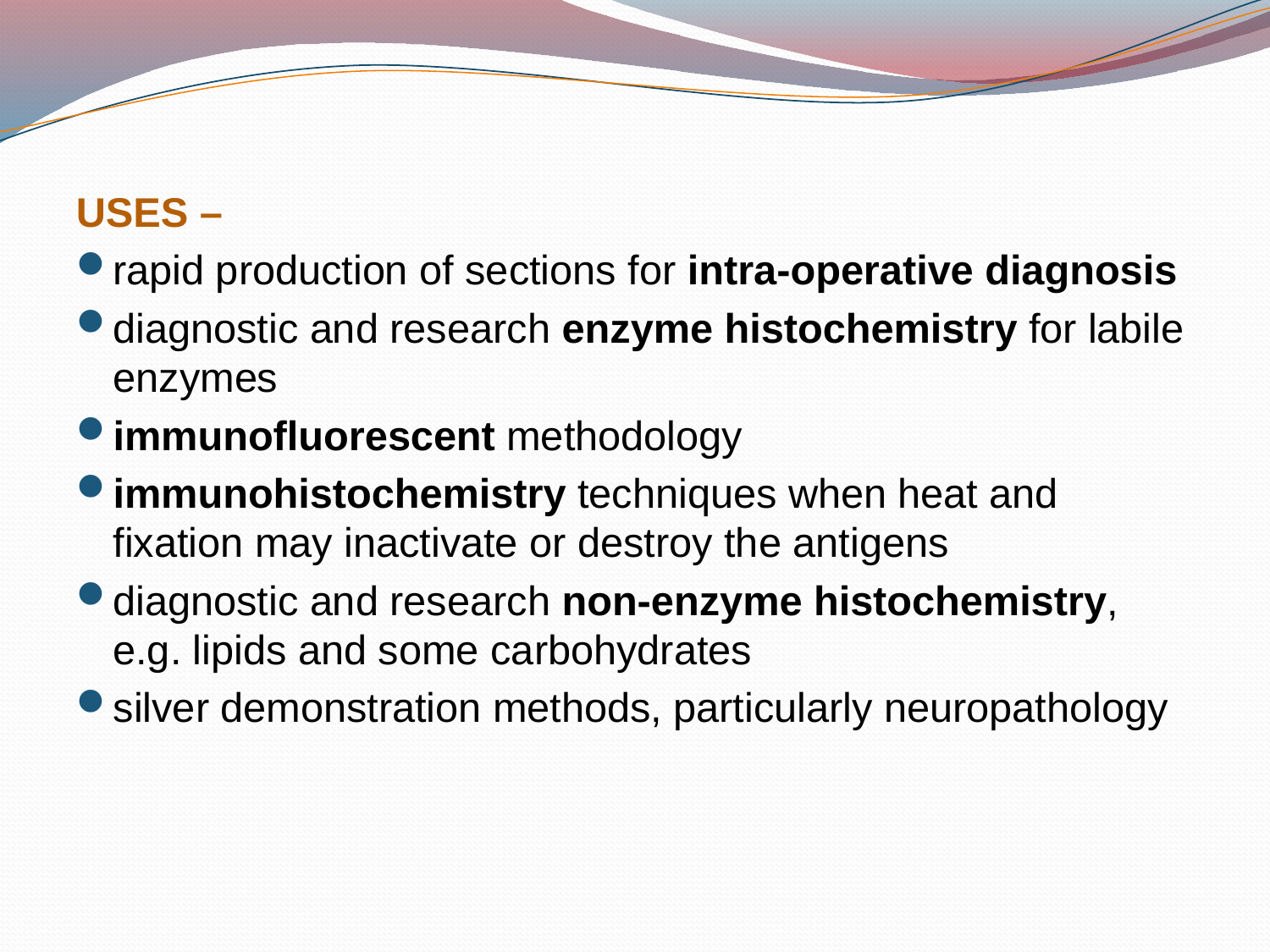

USES –
rapid production of sections for intra-operative diagnosis
diagnostic and research enzyme histochemistry for labile enzymes
immunofluorescent methodology
immunohistochemistry techniques when heat and fixation may inactivate or destroy the antigens
diagnostic and research non-enzyme histochemistry, e.g. lipids and some carbohydrates
silver demonstration methods, particularly neuropathology